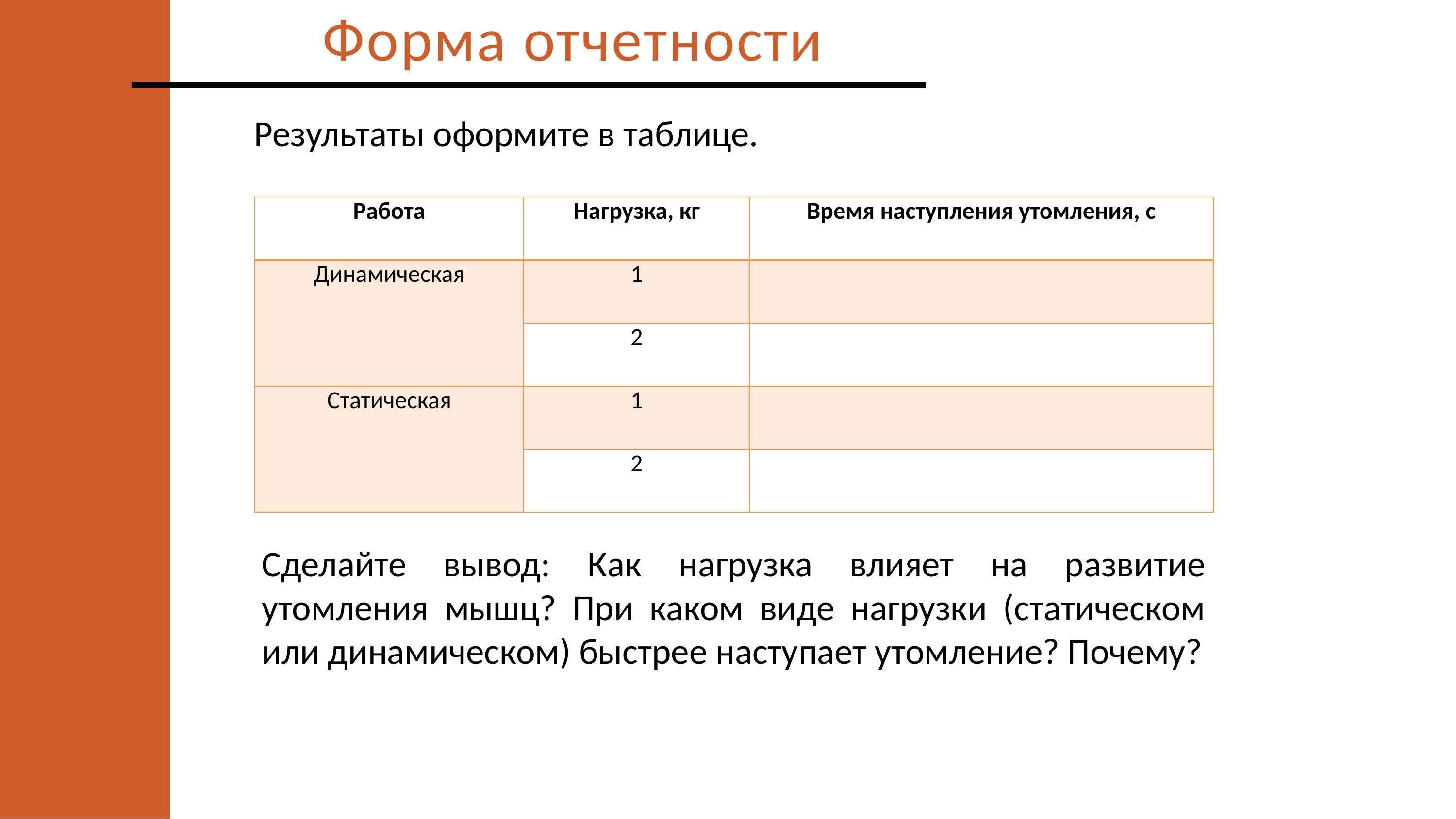

Форма отчетности

Результаты оформите в таблице.
| Работа | Нагрузка, кг | Время наступления утомления, с |
| --- | --- | --- |
| Динамическая | 1 |  |
|  | 2 |  |
| Статическая | 1 |  |
|  | 2 |  |
Сделайте вывод: Как нагрузка влияет на развитие утомления мышц? При каком виде нагрузки (статическом или динамическом) быстрее наступает утомление? Почему?